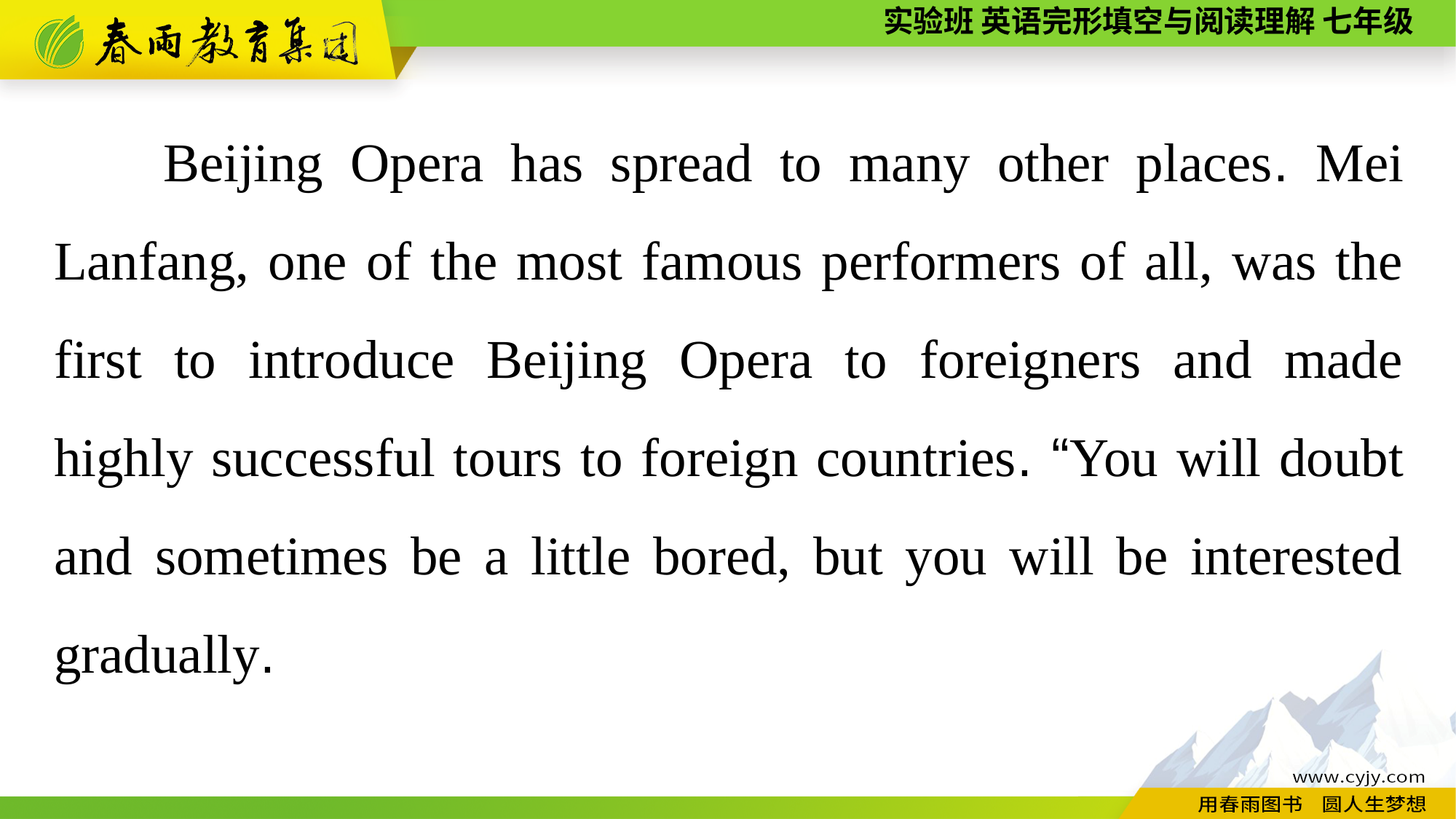

Beijing Opera has spread to many other places. Mei Lanfang, one of the most famous performers of all, was the first to introduce Beijing Opera to foreigners and made highly successful tours to foreign countries. “You will doubt and sometimes be a little bored, but you will be interested gradually.